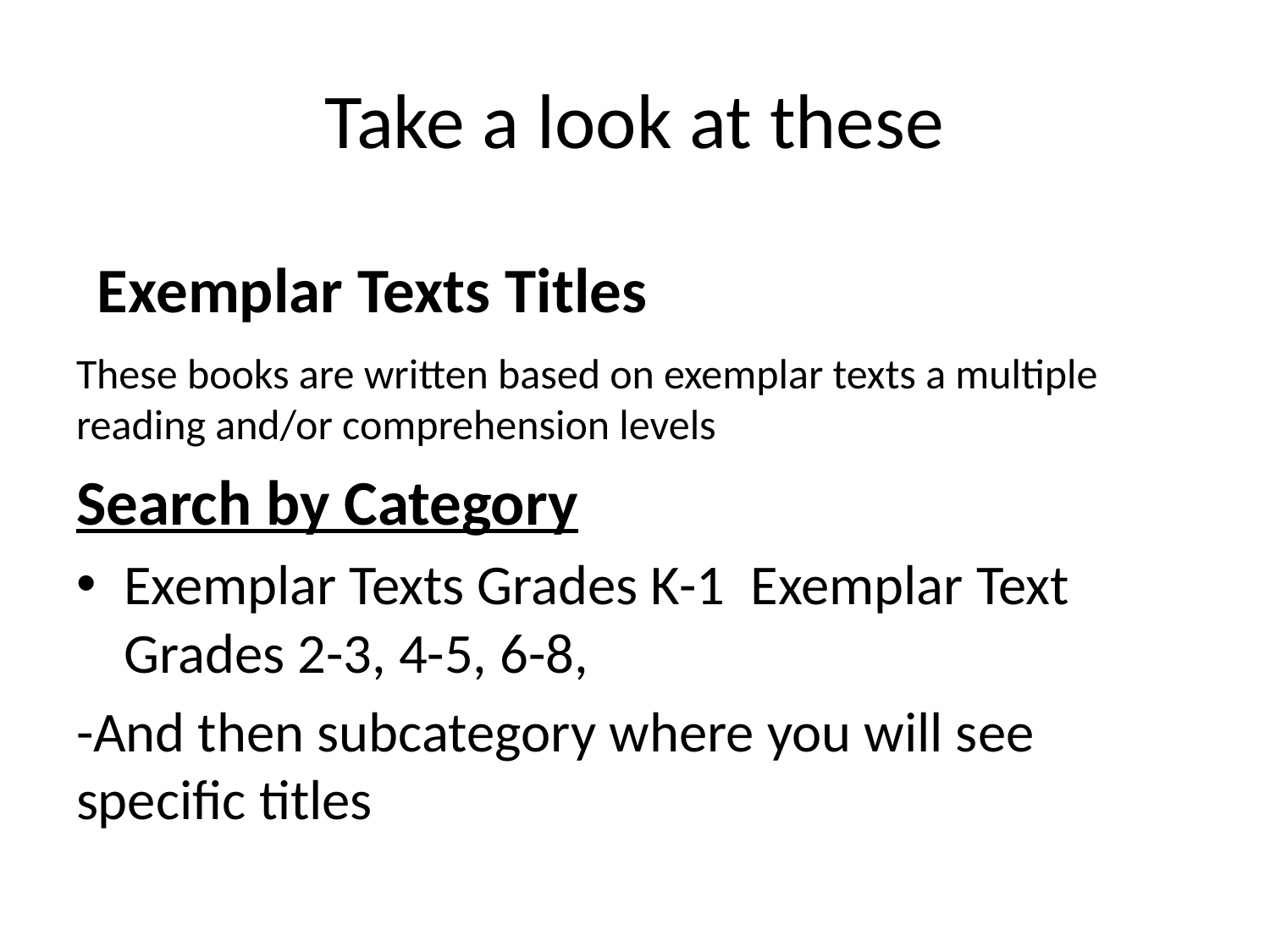

# Take a look at these

These books are written based on exemplar texts a multiple reading and/or comprehension levels
Search by Category
Exemplar Texts Grades K-1  Exemplar Text  Grades 2-3, 4-5, 6-8,
-And then subcategory where you will see specific titles

Exemplar Texts Titles